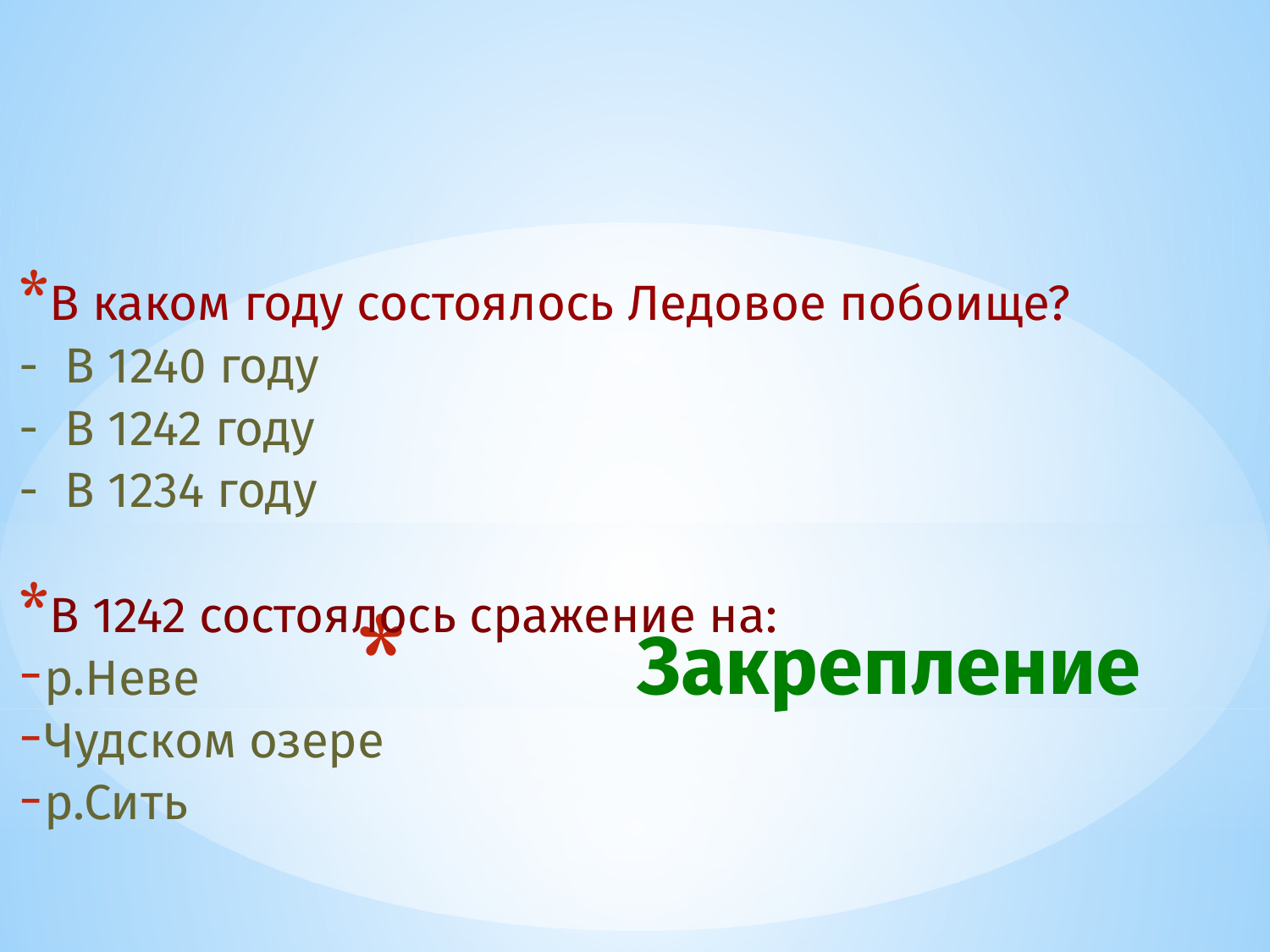

В каком году состоялось Ледовое побоище?
-  В 1240 году
-  В 1242 году
-  В 1234 году

В 1242 состоялось сражение на:
р.Неве
Чудском озере
р.Сить

# Закрепление